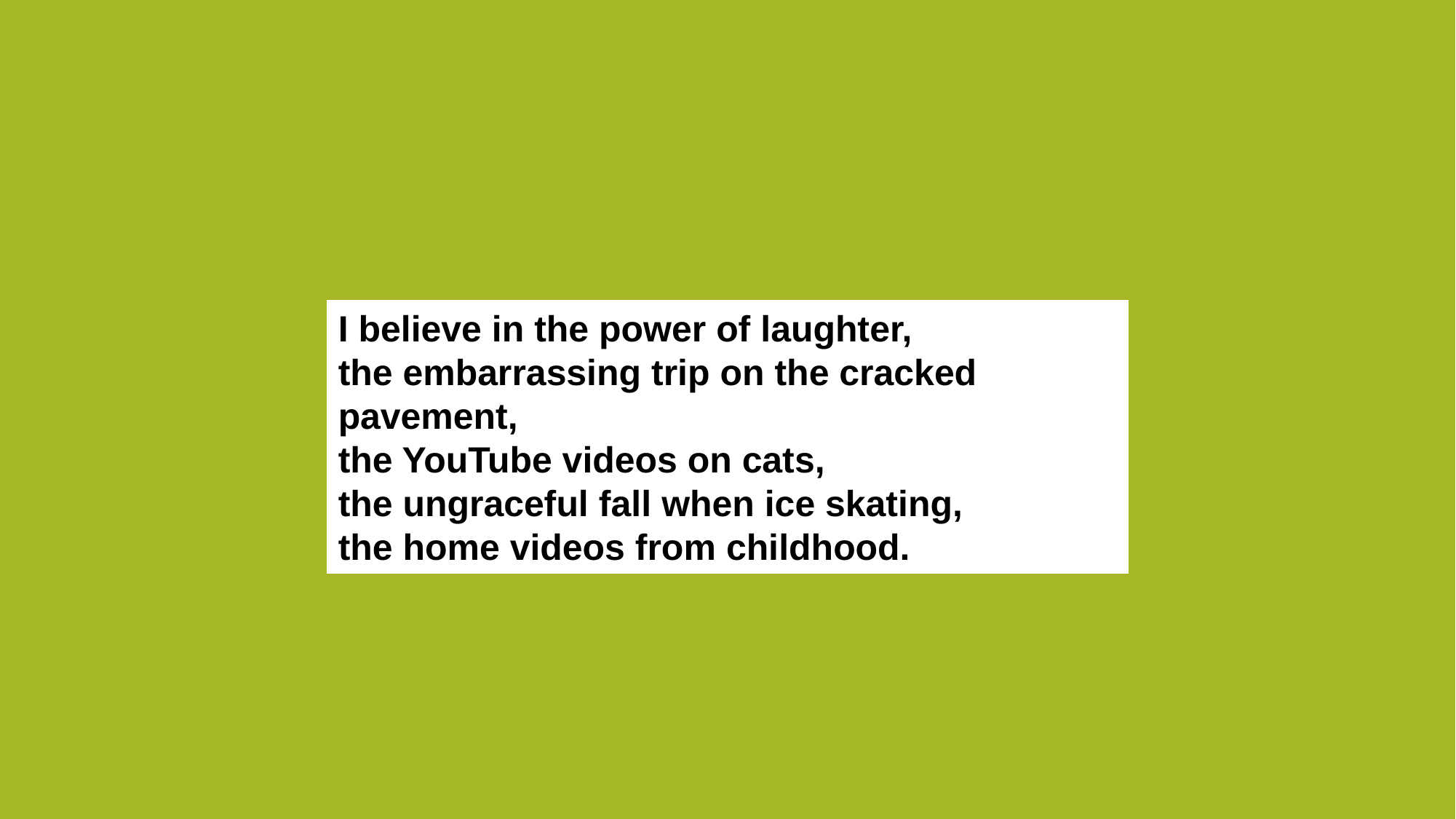

#
I believe in the power of laughter,
the embarrassing trip on the cracked pavement,
the YouTube videos on cats,
the ungraceful fall when ice skating,
the home videos from childhood.